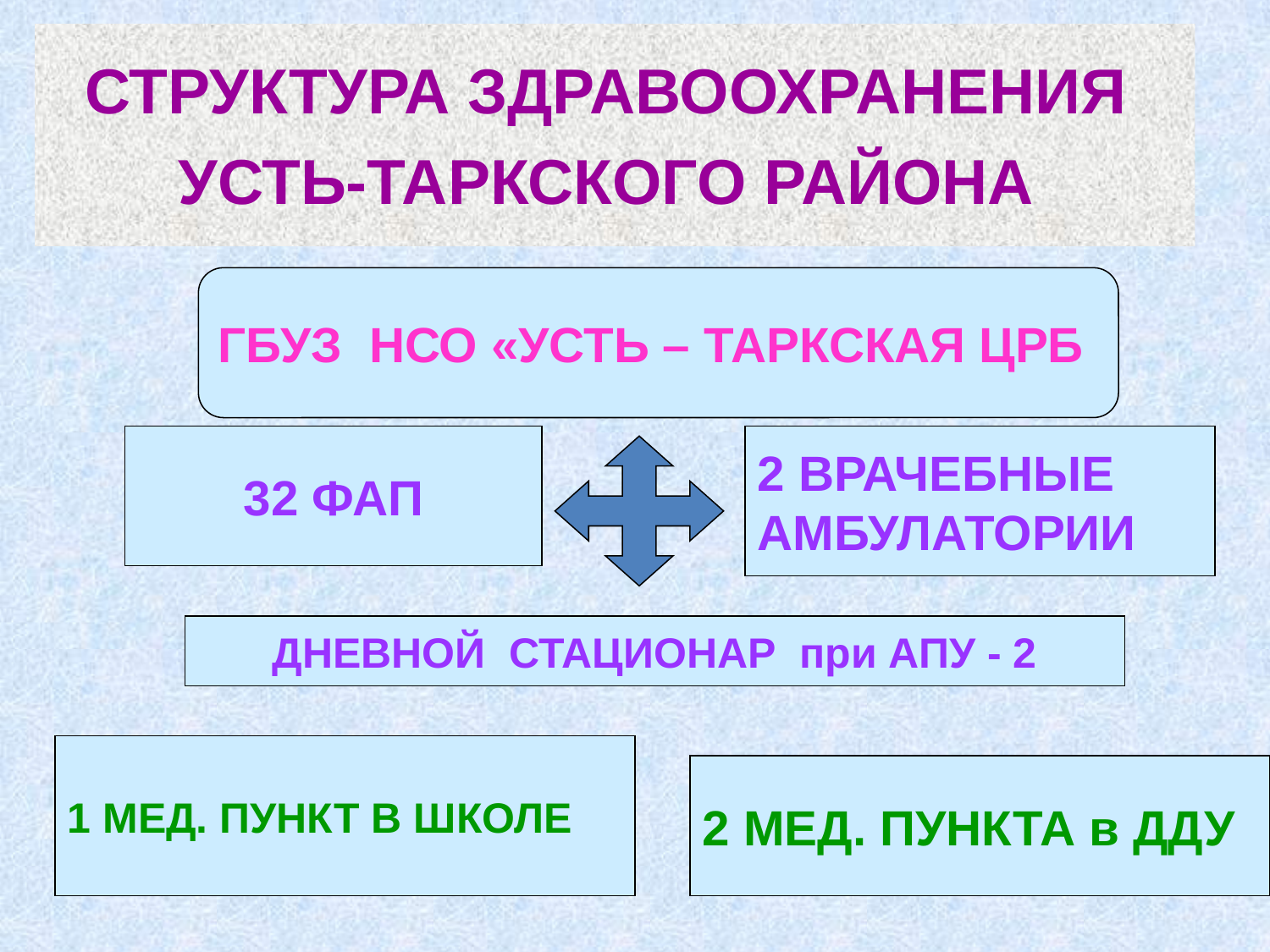

# СТРУКТУРА ЗДРАВООХРАНЕНИЯ УСТЬ-ТАРКСКОГО РАЙОНА
ГБУЗ  НСО «УСТЬ – ТАРКСКАЯ ЦРБ
32 ФАП
2 ВРАЧЕБНЫЕ
АМБУЛАТОРИИ

ДНЕВНОЙ  СТАЦИОНАР  при АПУ - 2
1 МЕД. ПУНКТ В ШКОЛЕ
2 МЕД. ПУНКТА в ДДУ